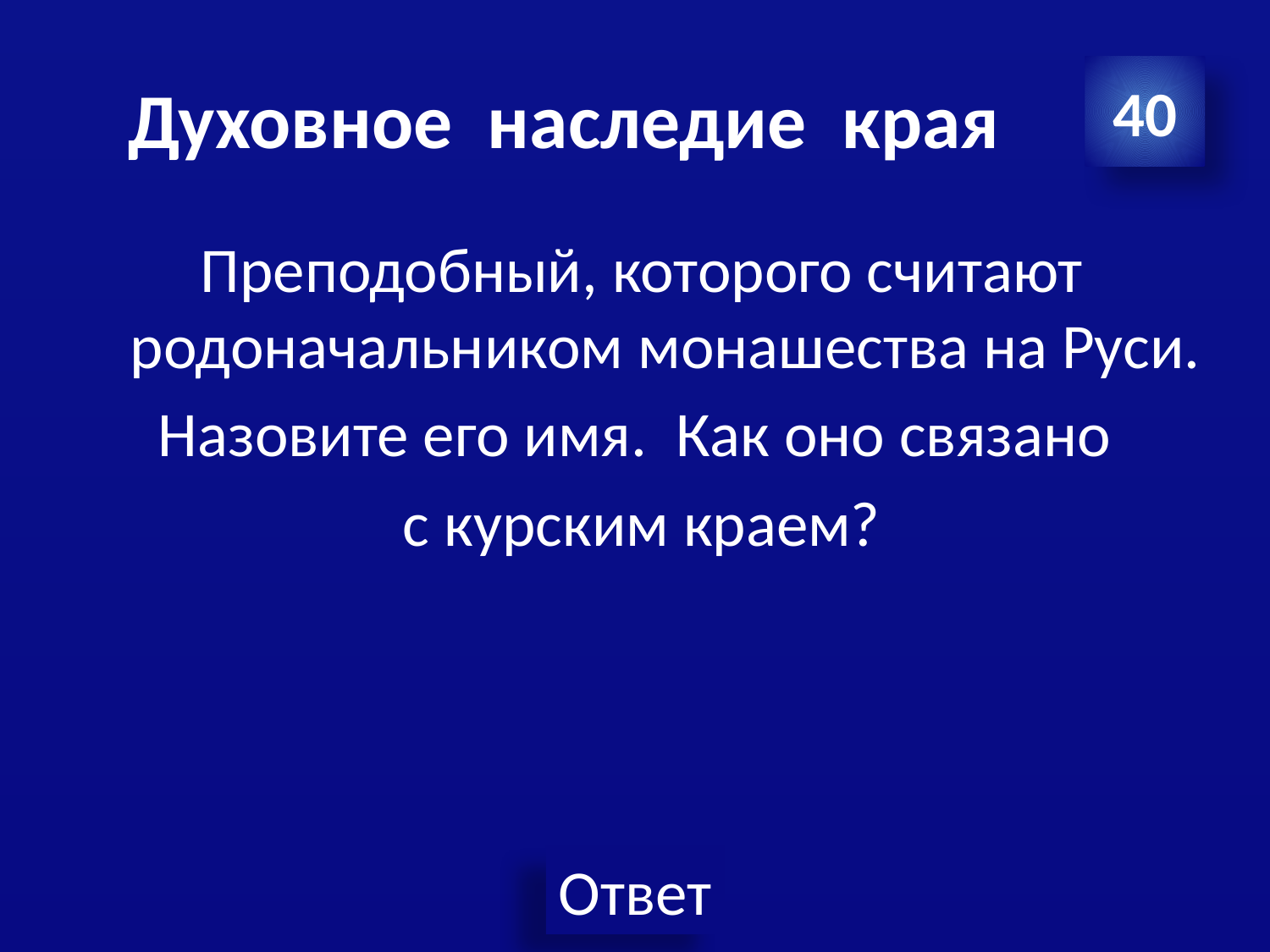

# Духовное  наследие  края
40
Преподобный, которого считают родоначальником монашества на Руси.
Назовите его имя.  Как оно связано
с курским краем?